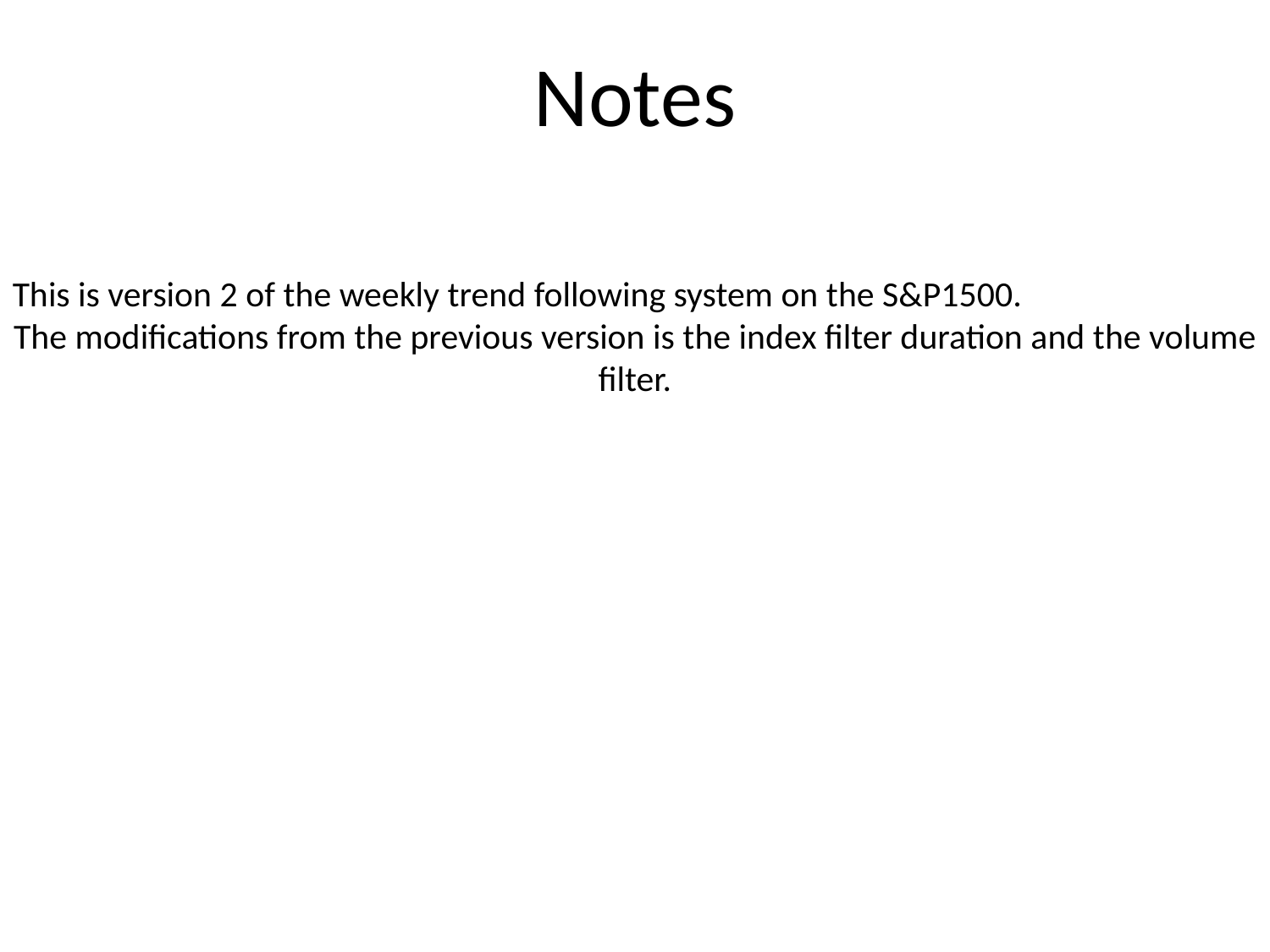

Notes
This is version 2 of the weekly trend following system on the S&P1500.
The modifications from the previous version is the index filter duration and the volume filter.